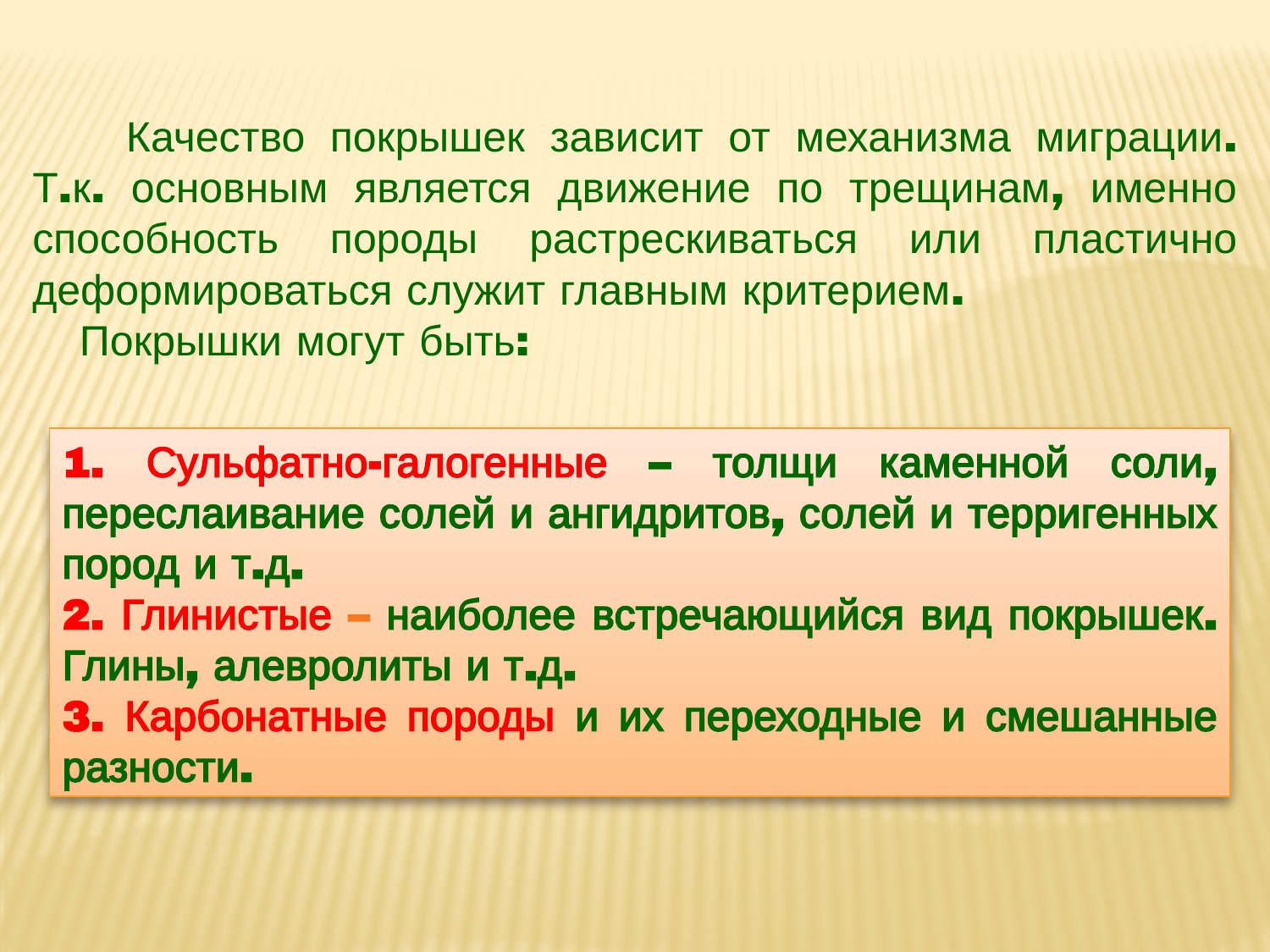

Качество покрышек зависит от механизма миграции. Т.к. основным является движение по трещинам, именно способность породы растрескиваться или пластично деформироваться служит главным критерием.
  Покрышки могут быть:
1. Сульфатно-галогенные – толщи каменной соли, переслаивание солей и ангидритов, солей и терригенных пород и т.д.
2. Глинистые – наиболее встречающийся вид покрышек. Глины, алевролиты и т.д.
3. Карбонатные породы и их переходные и смешанные разности.